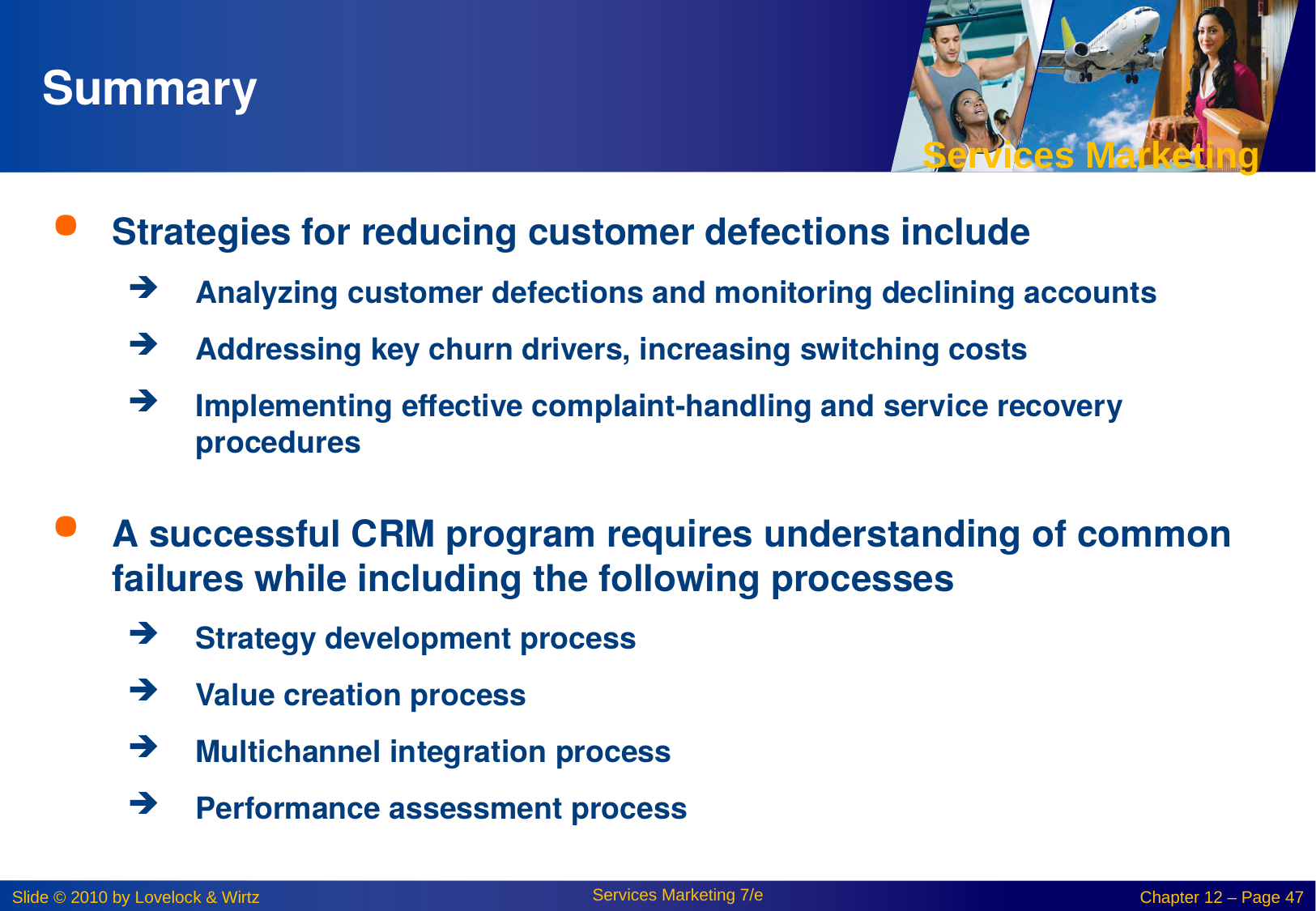

# Summary
Strategies for reducing customer defections include
Analyzing customer defections and monitoring declining accounts
Addressing key churn drivers, increasing switching costs
Implementing effective complaint-handling and service recovery procedures
A successful CRM program requires understanding of common failures while including the following processes
Strategy development process
Value creation process
Multichannel integration process
Performance assessment process